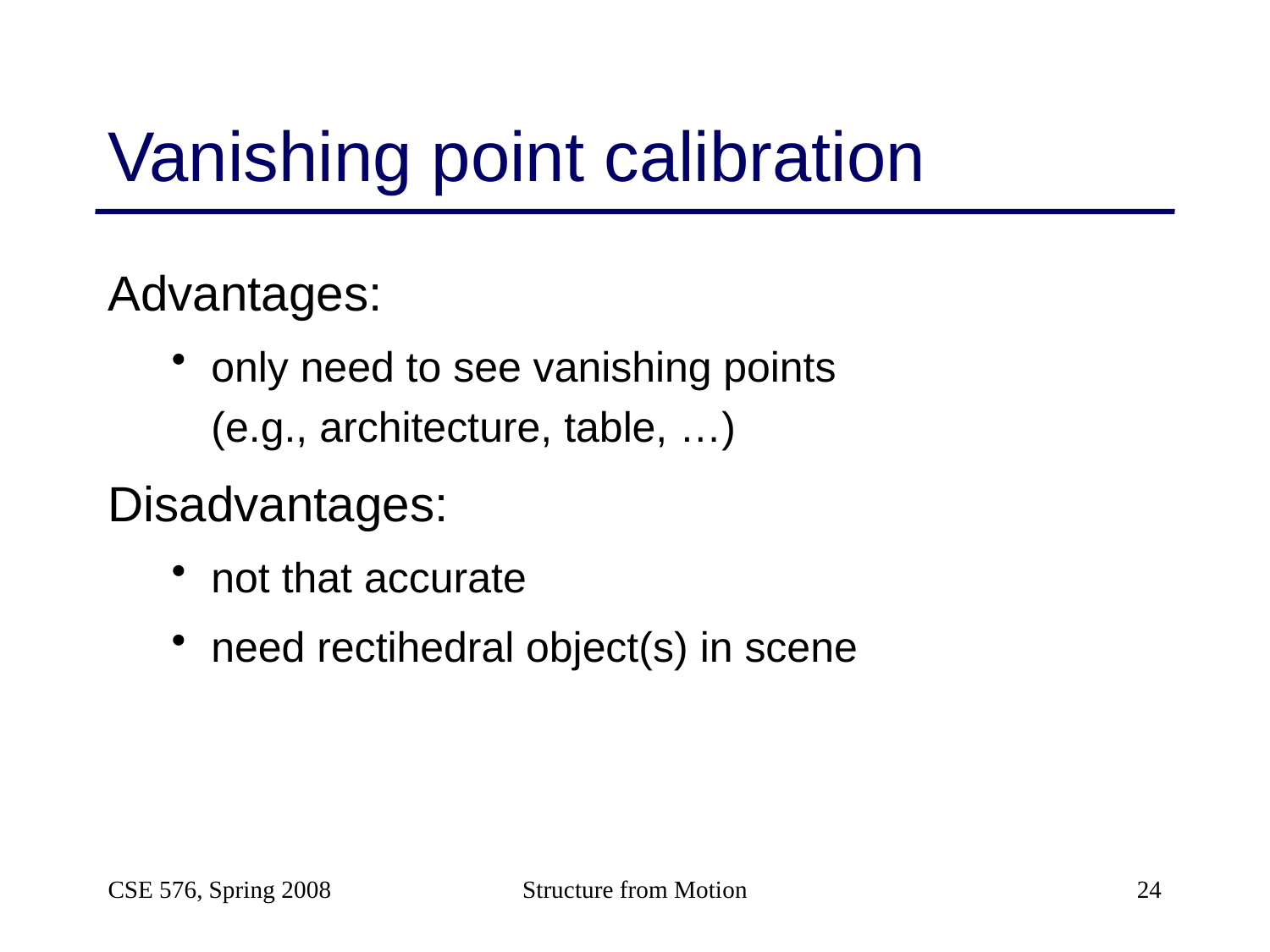

# Vanishing point calibration
Advantages:
only need to see vanishing points
(e.g., architecture, table, …)
Disadvantages:
not that accurate
need rectihedral object(s) in scene
CSE 576, Spring 2008
Structure from Motion
24